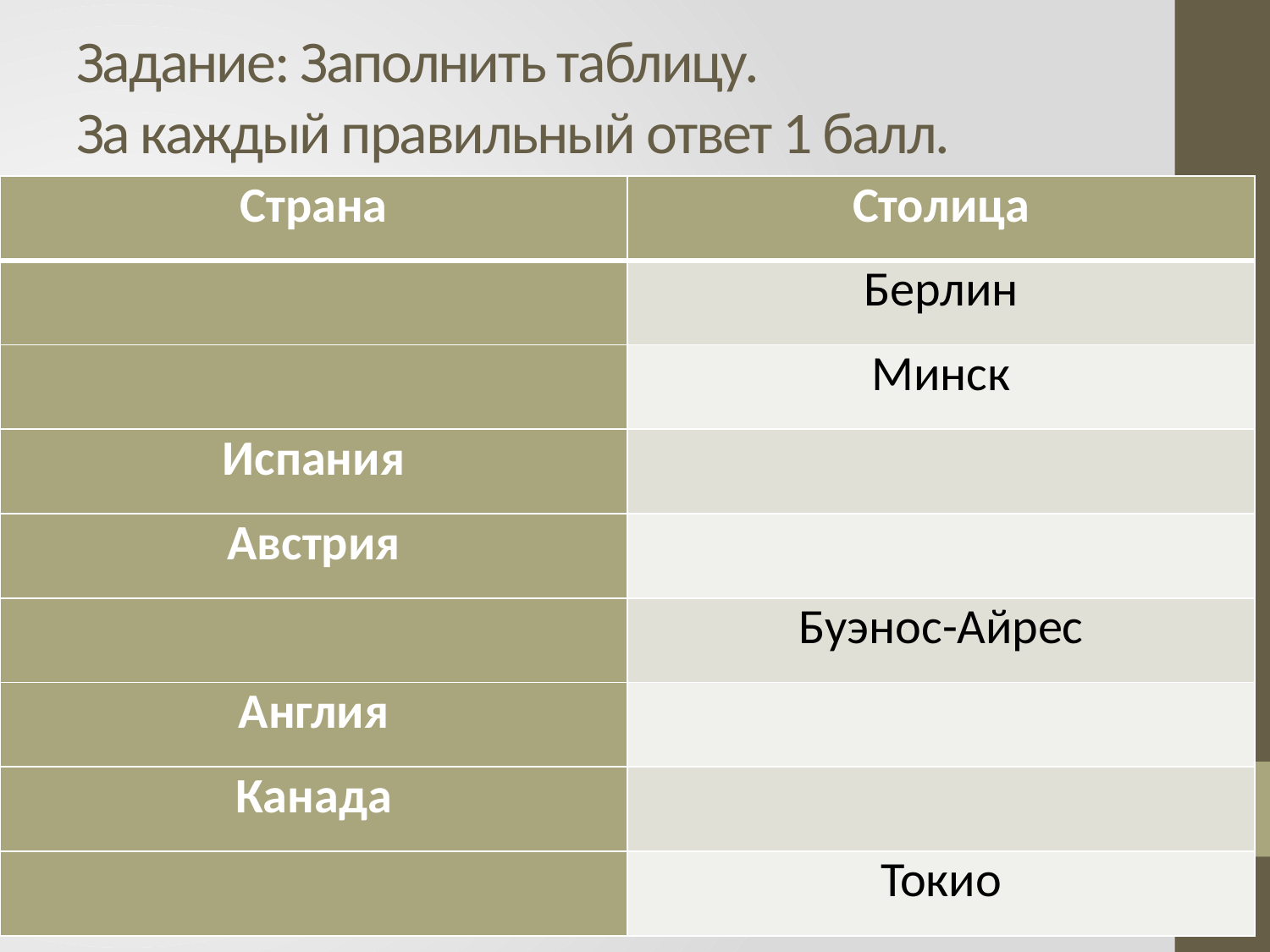

# Задание: Заполнить таблицу. За каждый правильный ответ 1 балл.
| Страна | Столица |
| --- | --- |
|  | Берлин |
|  | Минск |
| Испания |  |
| Австрия |  |
|  | Буэнос-Айрес |
| Англия |  |
| Канада |  |
|  | Токио |